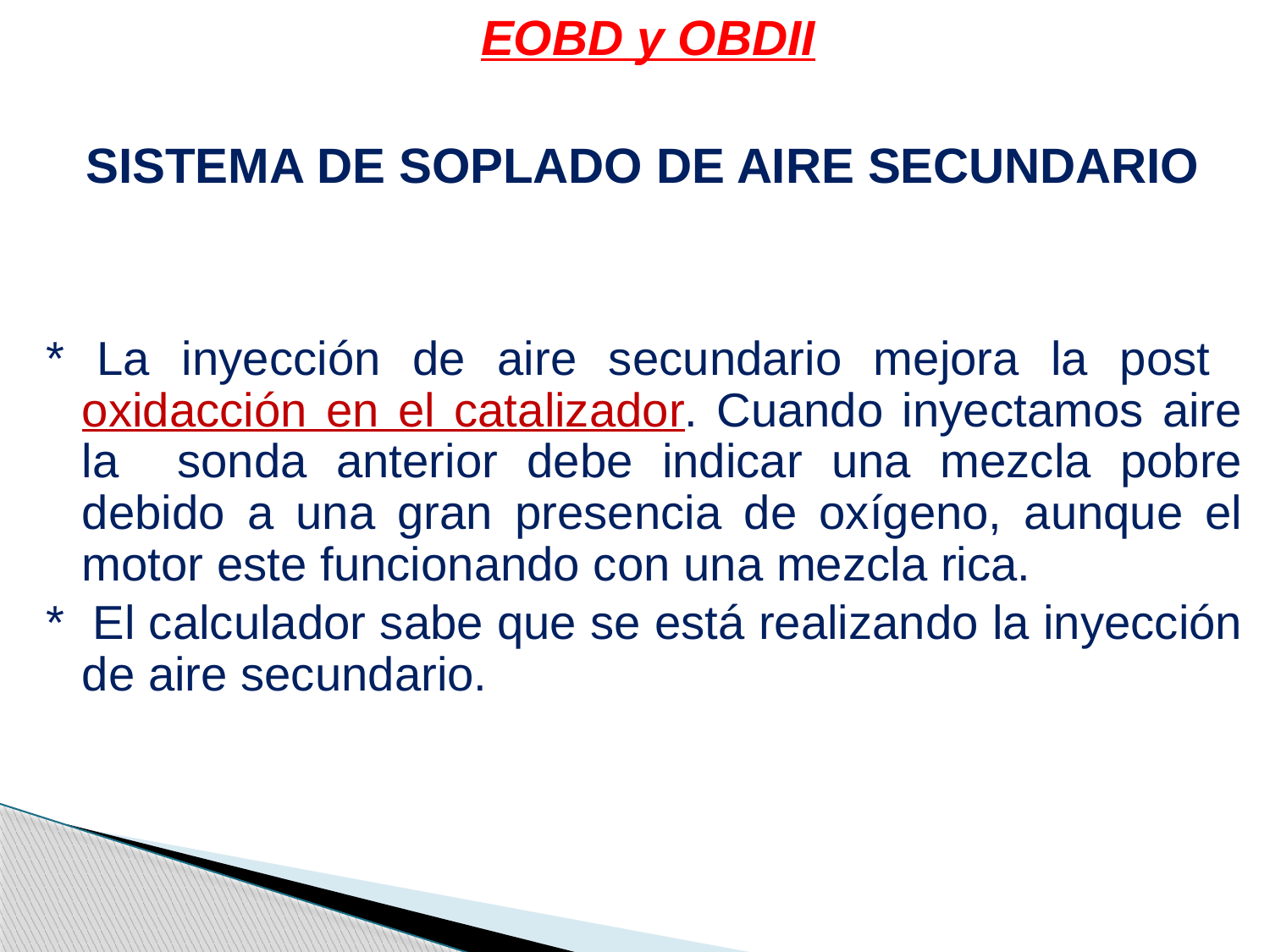

EOBD y OBDII
 SISTEMA DE SOPLADO DE AIRE SECUNDARIO
* La inyección de aire secundario mejora la post  oxidacción en el catalizador. Cuando inyectamos aire la  sonda anterior debe indicar una mezcla pobre debido a una gran presencia de oxígeno, aunque el motor este funcionando con una mezcla rica.
*  El calculador sabe que se está realizando la inyección de aire secundario.